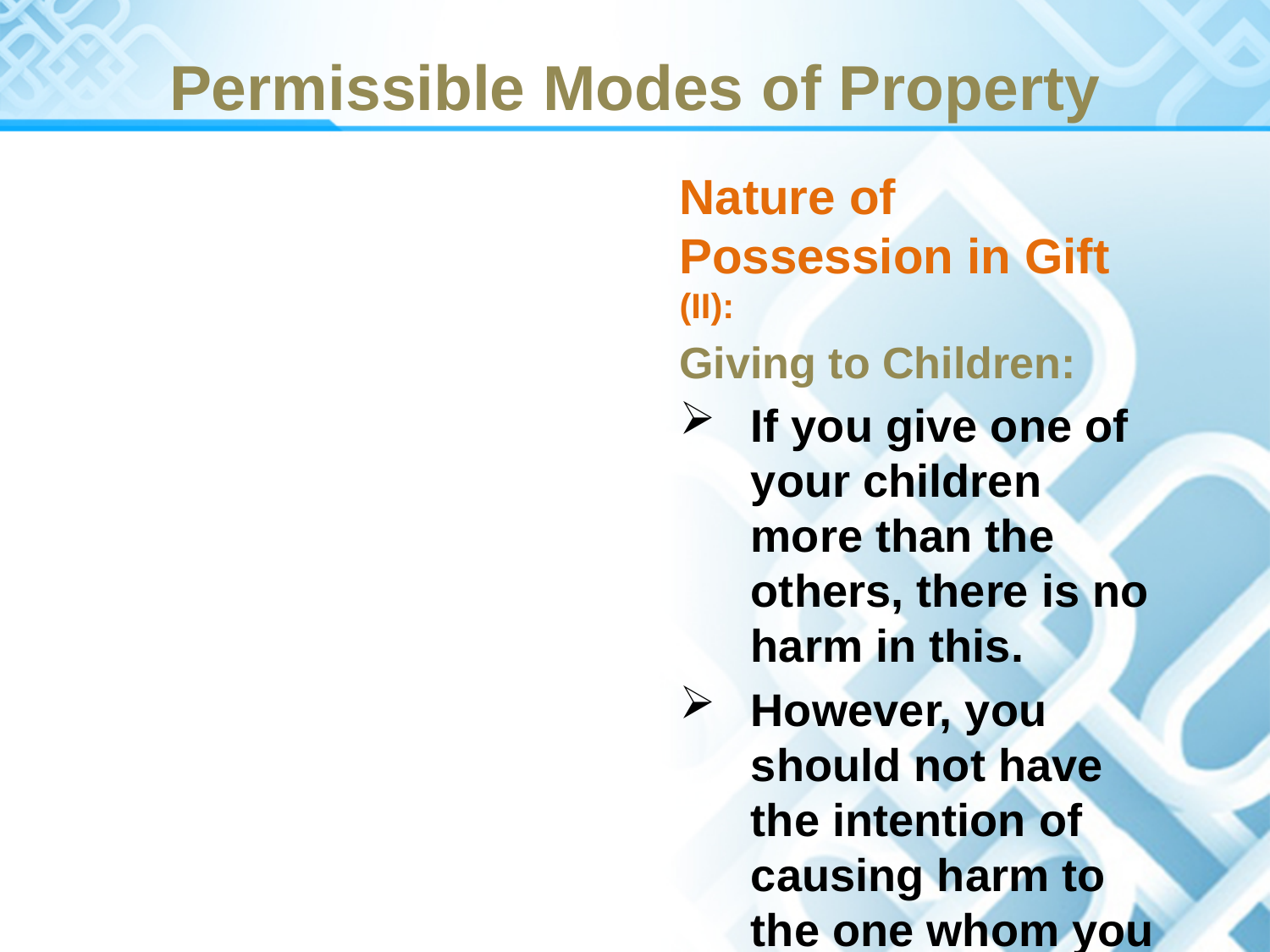

Permissible Modes of Property
Nature of Possession in Gift (II):
Giving to Children:
If you give one of your children more than the others, there is no harm in this.
However, you should not have the intention of causing harm to the one whom you gave less.